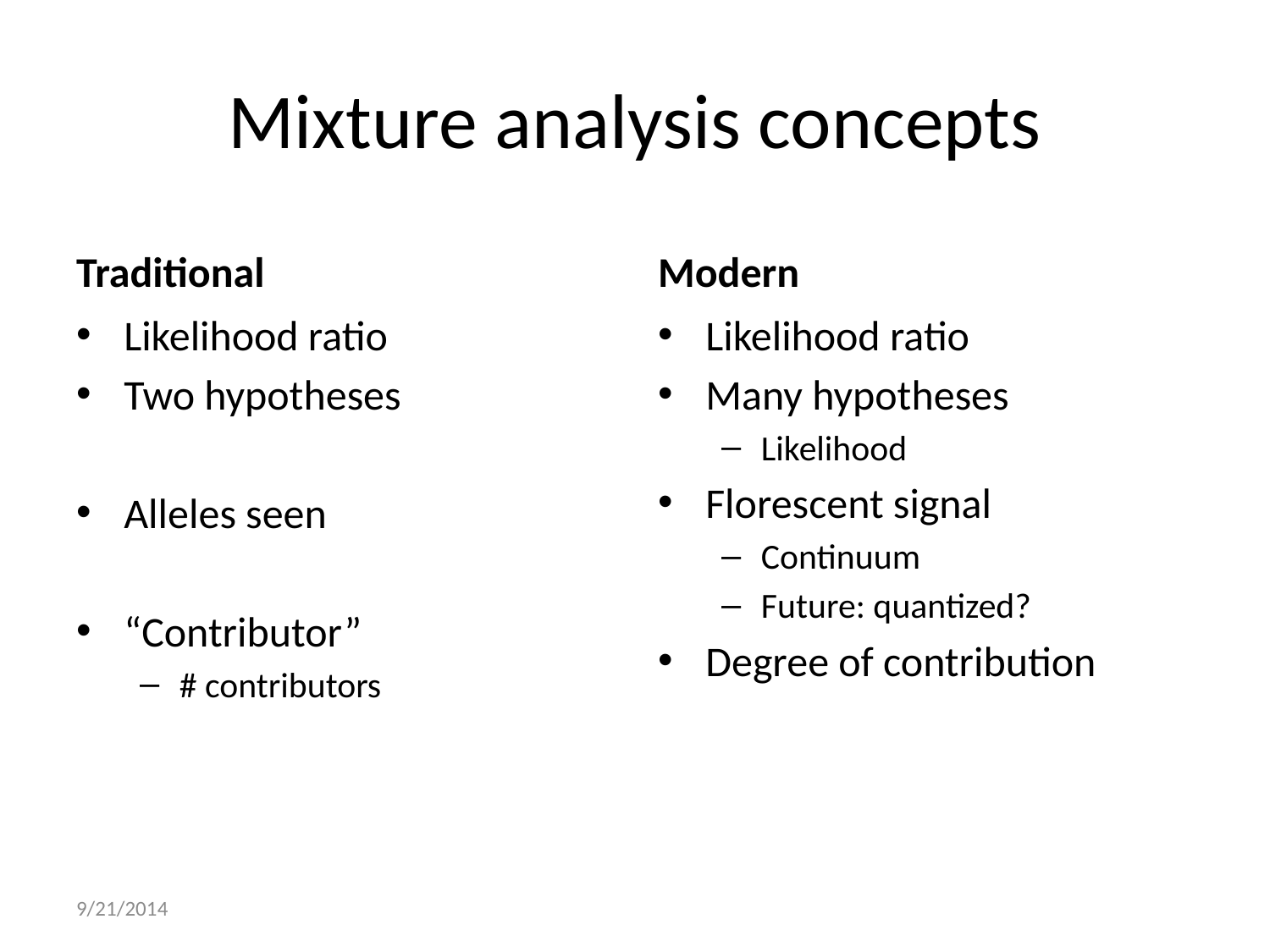

# Mixture analysis concepts
Traditional
Modern
Likelihood ratio
Two hypotheses

Alleles seen

“Contributor”
# contributors
Likelihood ratio
Many hypotheses
Likelihood
Florescent signal
Continuum
Future: quantized?
Degree of contribution

9/21/2014